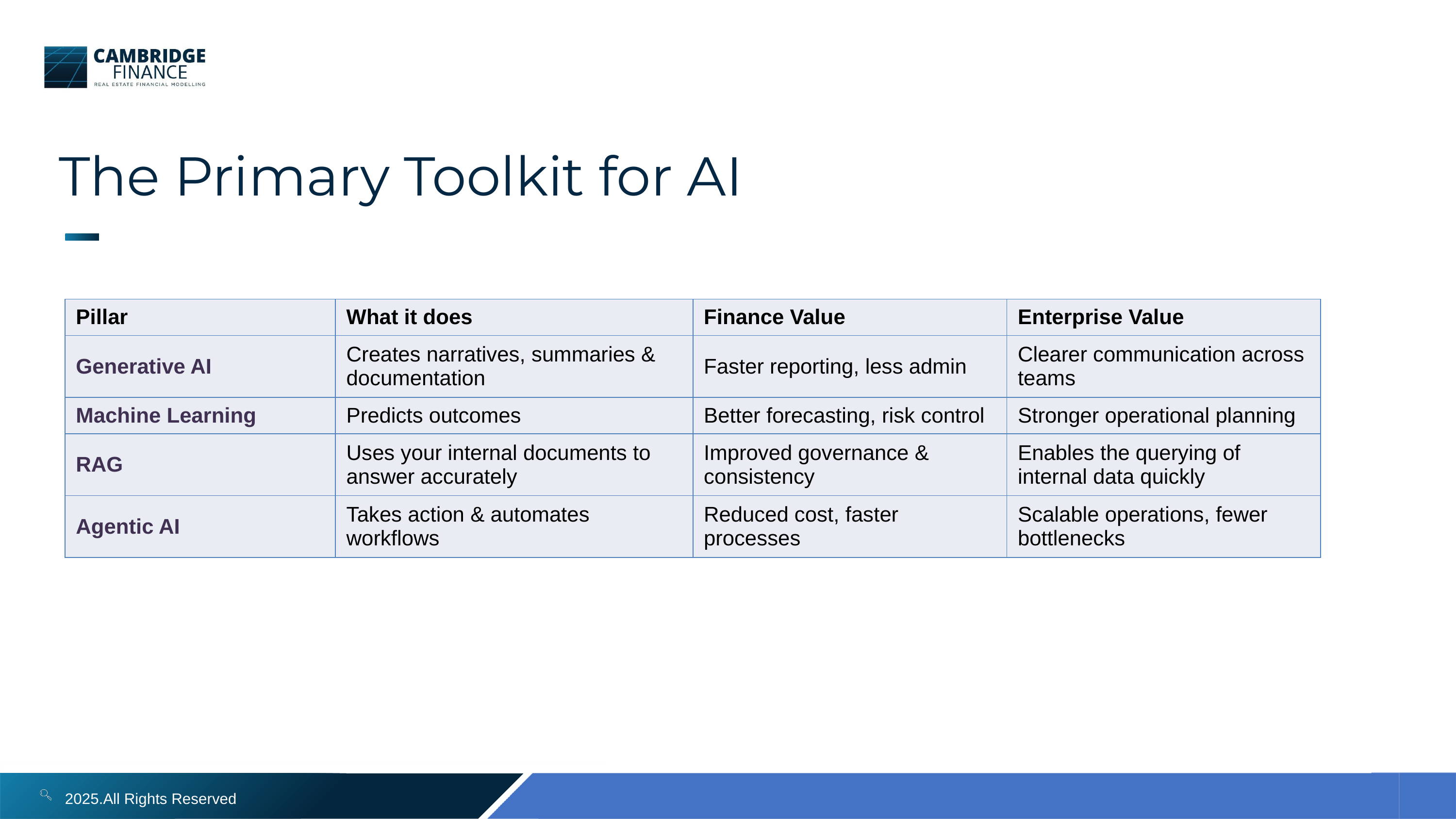

The Primary Toolkit for AI

| Pillar | What it does | Finance Value | Enterprise Value |
| --- | --- | --- | --- |
| Generative AI | Creates narratives, summaries & documentation | Faster reporting, less admin | Clearer communication across teams |
| Machine Learning | Predicts outcomes | Better forecasting, risk control | Stronger operational planning |
| RAG | Uses your internal documents to answer accurately | Improved governance & consistency | Enables the querying of internal data quickly |
| Agentic AI | Takes action & automates workflows | Reduced cost, faster processes | Scalable operations, fewer bottlenecks |

2025.All Rights Reserved